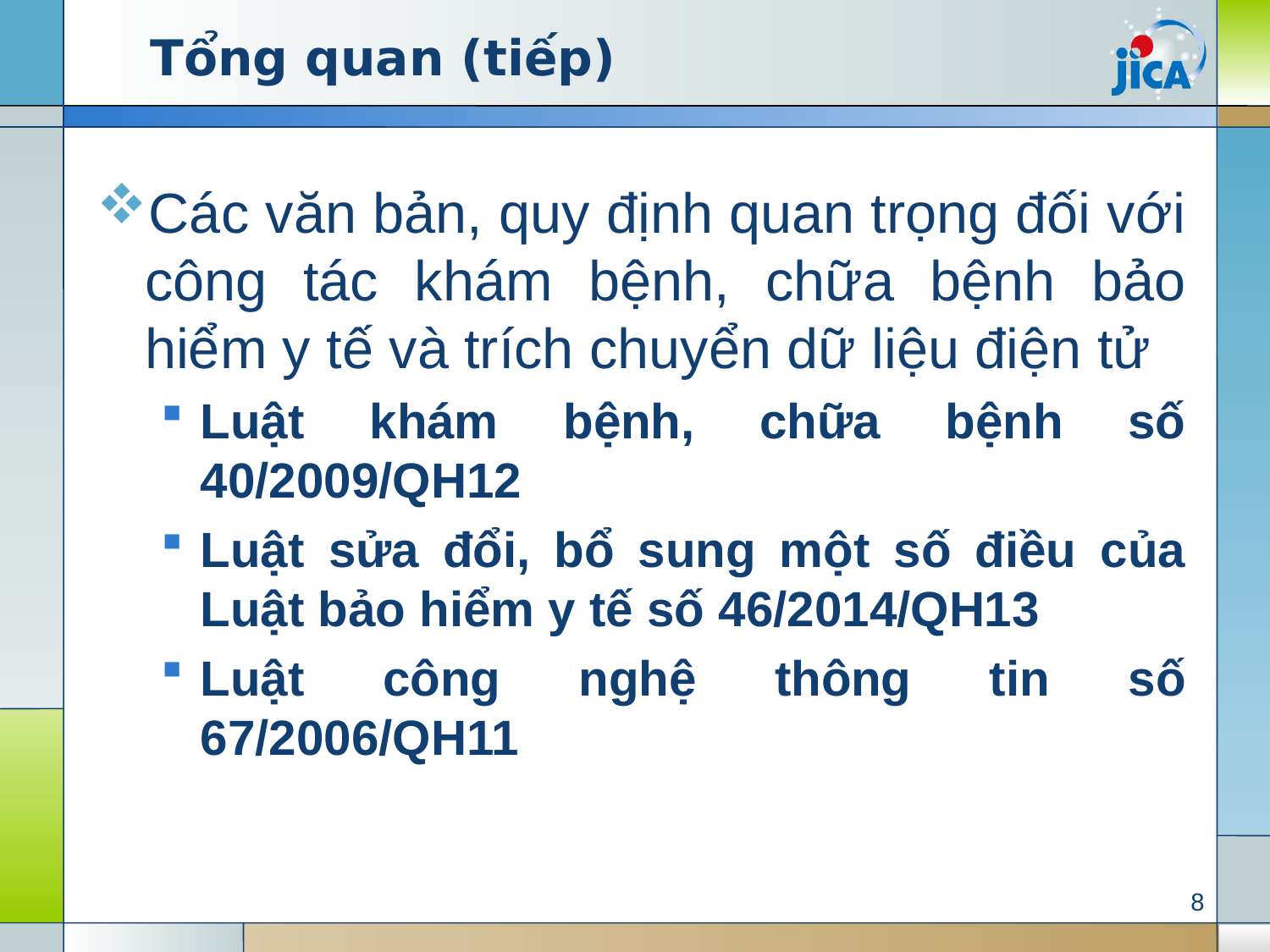

# Tổng quan (tiếp)
Các văn bản, quy định quan trọng đối với công tác khám bệnh, chữa bệnh bảo hiểm y tế và trích chuyển dữ liệu điện tử
Luật khám bệnh, chữa bệnh số 40/2009/QH12
Luật sửa đổi, bổ sung một số điều của Luật bảo hiểm y tế số 46/2014/QH13
Luật công nghệ thông tin số 67/2006/QH11
8